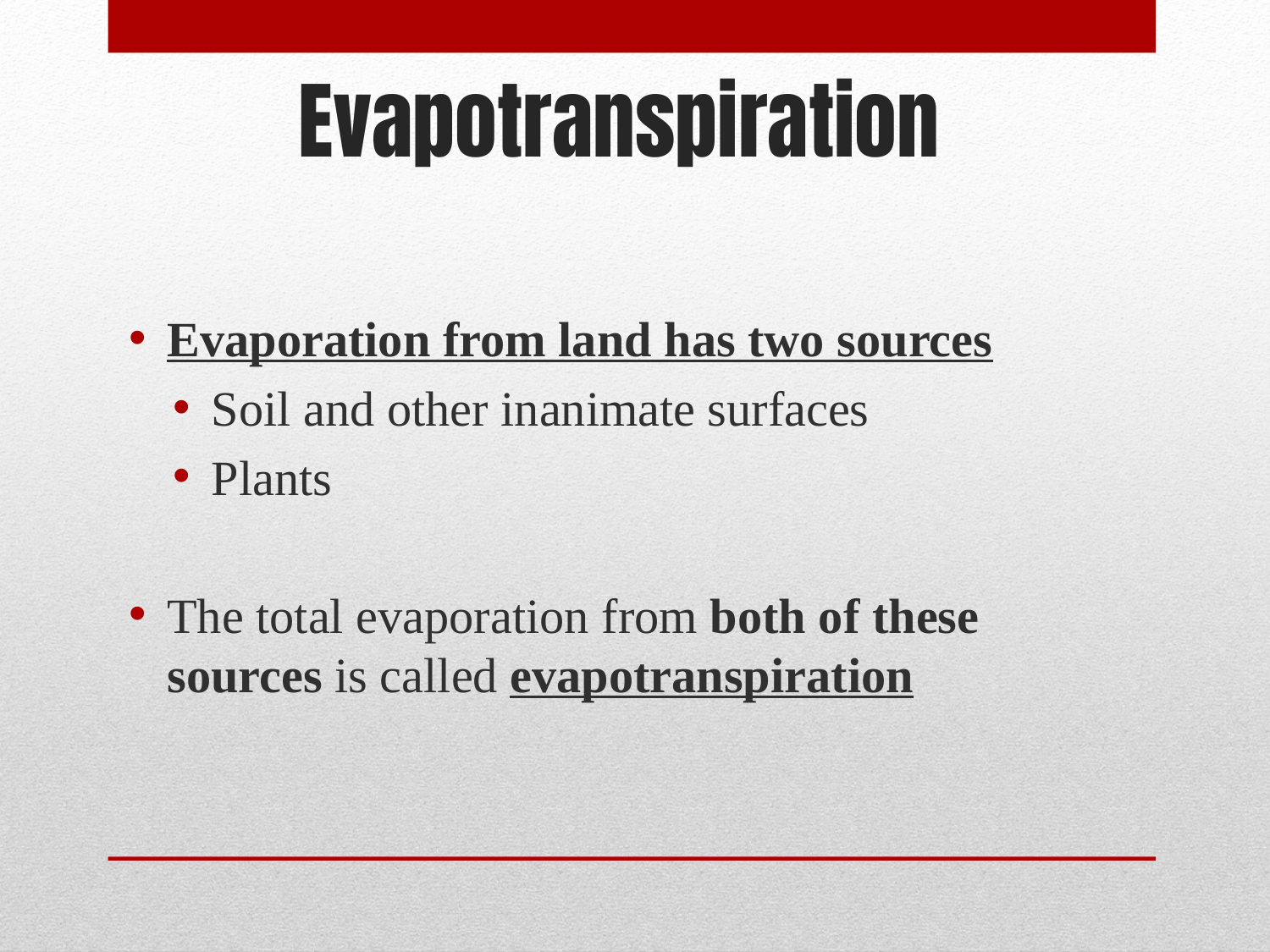

Evapotranspiration
Evaporation from land has two sources
Soil and other inanimate surfaces
Plants

The total evaporation from both of these sources is called evapotranspiration